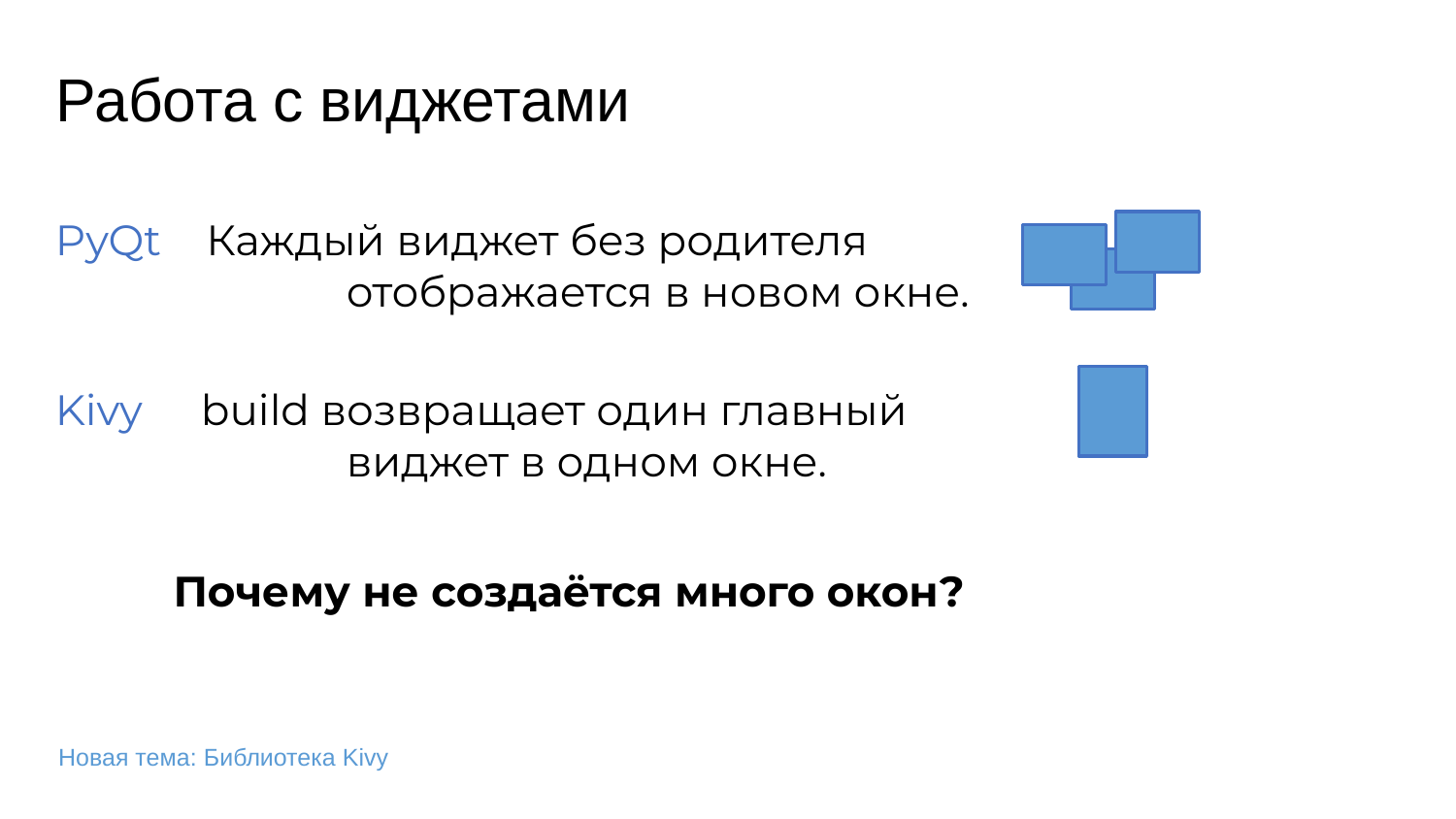

Работа с виджетами
PyQt    Каждый виджет без родителя
		отображается в новом окне.

Kivy 	build возвращает один главный
		виджет в одном окне.
Почему не создаётся много окон?
Новая тема: Библиотека Kivy